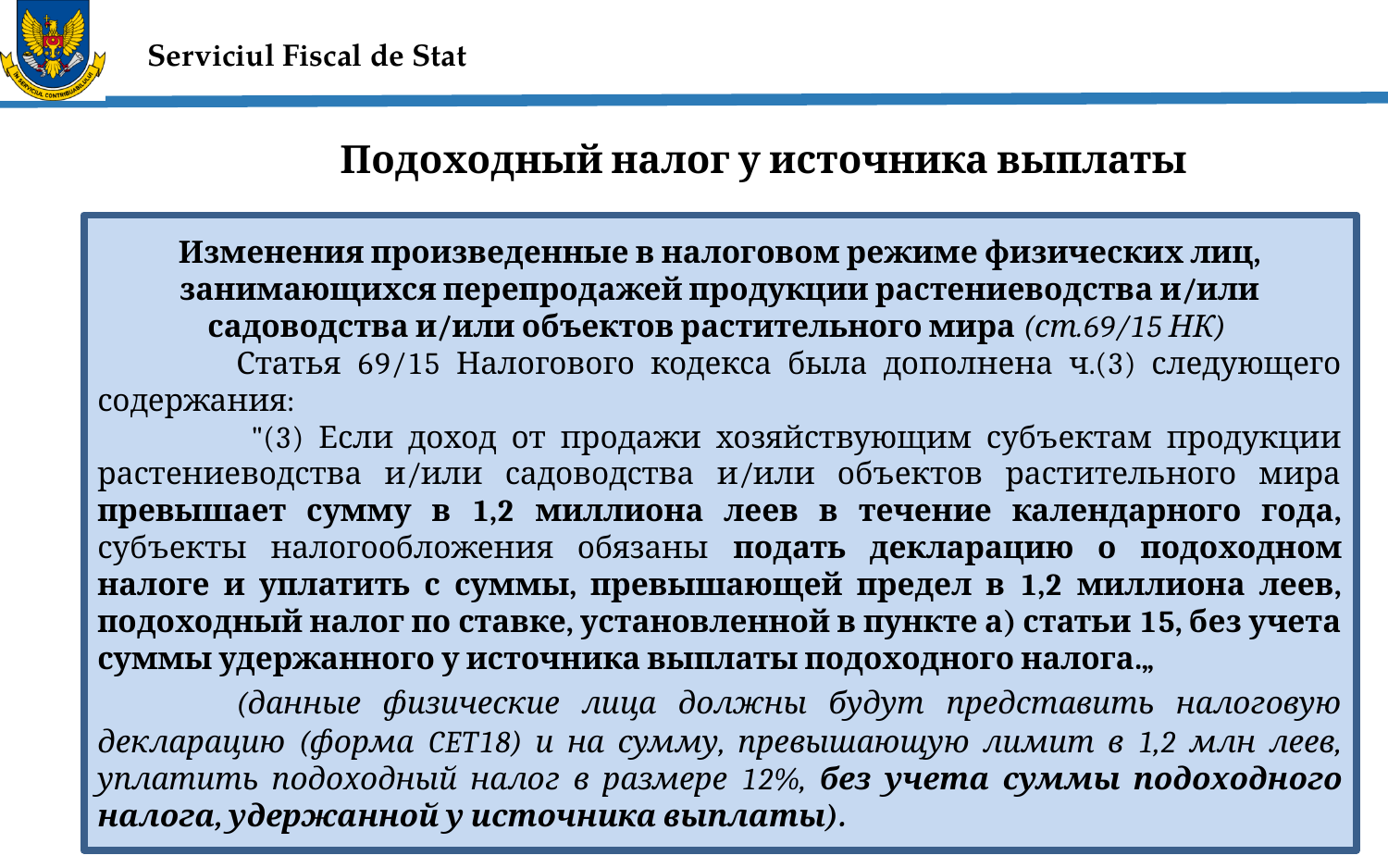

Подоходный налог у источника выплаты

Изменения произведенные в налоговом режиме физических лиц, занимающихся перепродажей продукции растениеводства и/или садоводства и/или объектов растительного мира (ст.69/15 НК)
	Статья 69/15 Налогового кодекса была дополнена ч.(3) следующего содержания:
	 "(3) Если доход от продажи хозяйствующим субъектам продукции растениеводства и/или садоводства и/или объектов растительного мира превышает сумму в 1,2 миллиона леев в течение календарного года, субъекты налогообложения обязаны подать декларацию о подоходном налоге и уплатить с суммы, превышающей предел в 1,2 миллиона леев, подоходный налог по ставке, установленной в пункте а) статьи 15, без учета суммы удержанного у источника выплаты подоходного налога.„
	(данные физические лица должны будут представить налоговую декларацию (форма CET18) и на сумму, превышающую лимит в 1,2 млн леев, уплатить подоходный налог в размере 12%, без учета суммы подоходного налога, удержанной у источника выплаты).
4